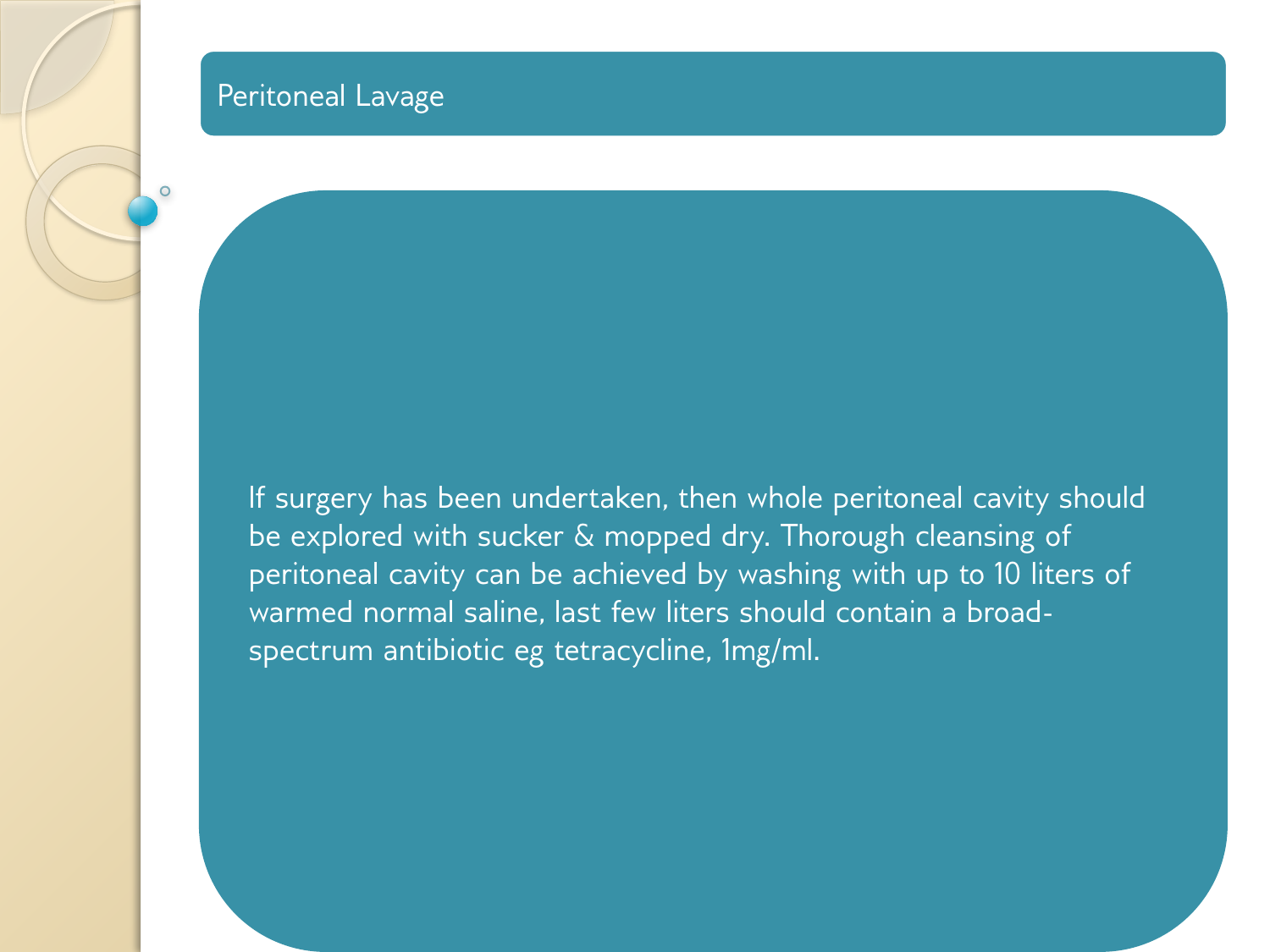

Peritoneal Lavage
If surgery has been undertaken, then whole peritoneal cavity should be explored with sucker & mopped dry. Thorough cleansing of peritoneal cavity can be achieved by washing with up to 10 liters of warmed normal saline, last few liters should contain a broad-spectrum antibiotic eg tetracycline, 1mg/ml.